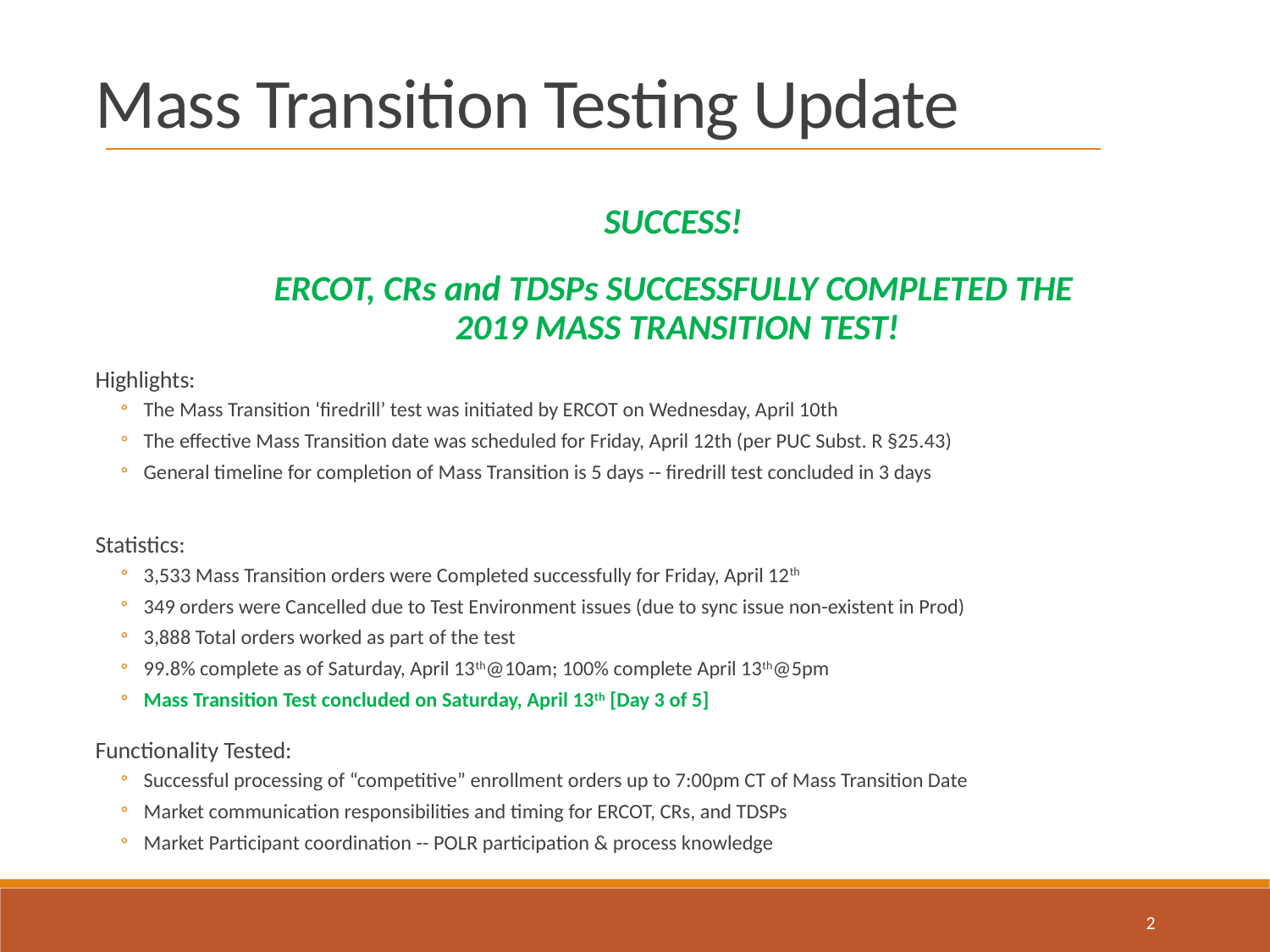

Mass Transition Testing Update
SUCCESS!
ERCOT, CRs and TDSPs SUCCESSFULLY COMPLETED THE
2019 MASS TRANSITION TEST!
Highlights:
The Mass Transition ‘firedrill’ test was initiated by ERCOT on Wednesday, April 10th
The effective Mass Transition date was scheduled for Friday, April 12th (per PUC Subst. R §25.43)
General timeline for completion of Mass Transition is 5 days -- firedrill test concluded in 3 days
Statistics:
3,533 Mass Transition orders were Completed successfully for Friday, April 12th
349 orders were Cancelled due to Test Environment issues (due to sync issue non-existent in Prod)
3,888 Total orders worked as part of the test
99.8% complete as of Saturday, April 13th@10am; 100% complete April 13th@5pm
Mass Transition Test concluded on Saturday, April 13th [Day 3 of 5]
Functionality Tested:
Successful processing of “competitive” enrollment orders up to 7:00pm CT of Mass Transition Date
Market communication responsibilities and timing for ERCOT, CRs, and TDSPs
Market Participant coordination -- POLR participation & process knowledge
2